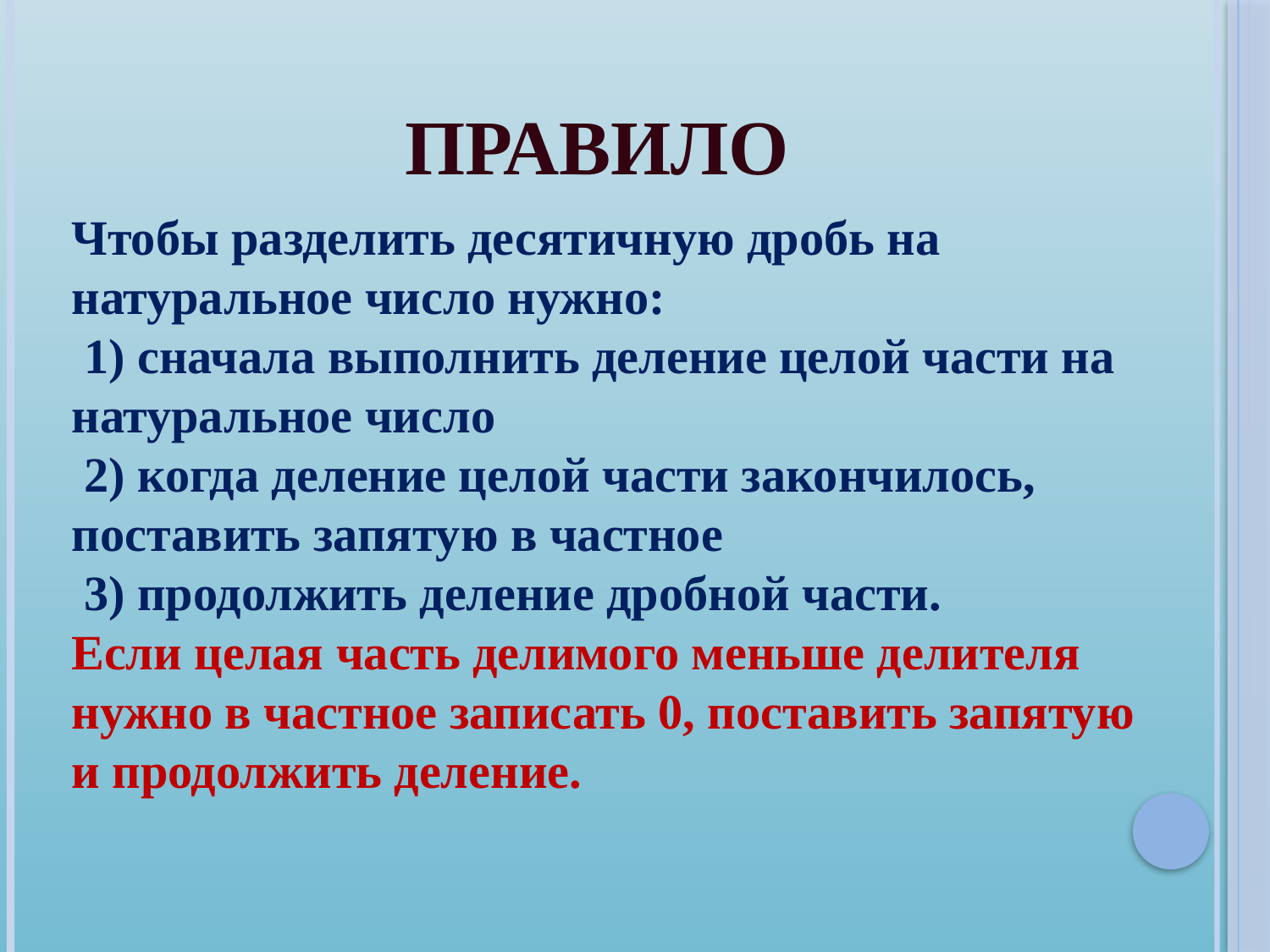

# Правило
Чтобы разделить десятичную дробь на натуральное число нужно:
 1) сначала выполнить деление целой части на натуральное число
 2) когда деление целой части закончилось,  поставить запятую в частное
 3) продолжить деление дробной части.
Если целая часть делимого меньше делителя нужно в частное записать 0, поставить запятую и продолжить деление.